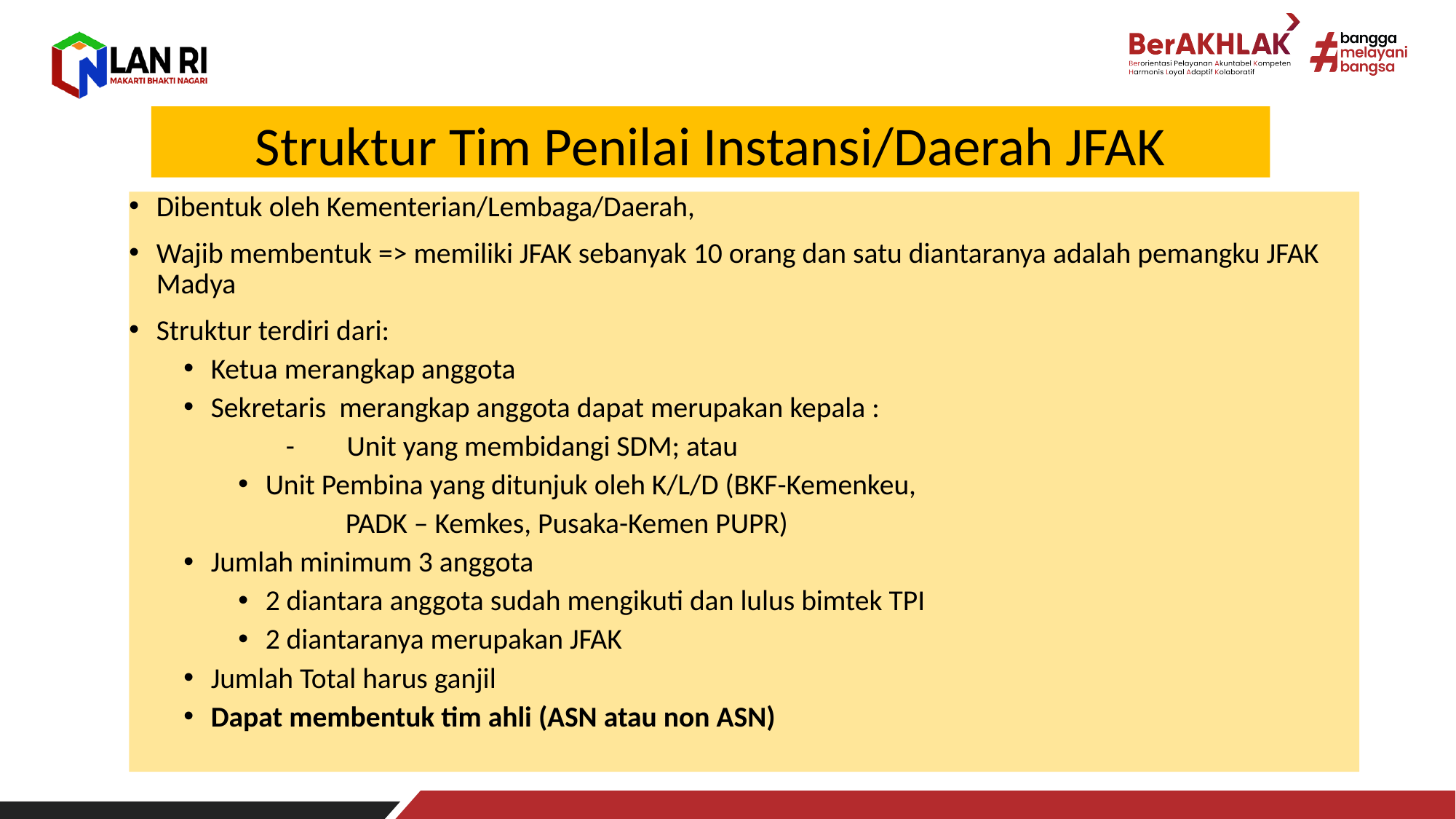

Struktur Tim Penilai Instansi/Daerah JFAK
Dibentuk oleh Kementerian/Lembaga/Daerah,
Wajib membentuk => memiliki JFAK sebanyak 10 orang dan satu diantaranya adalah pemangku JFAK Madya
Struktur terdiri dari:
Ketua merangkap anggota
Sekretaris  merangkap anggota dapat merupakan kepala :
           -        Unit yang membidangi SDM; atau
Unit Pembina yang ditunjuk oleh K/L/D (BKF-Kemenkeu,
         PADK – Kemkes, Pusaka-Kemen PUPR)
Jumlah minimum 3 anggota
2 diantara anggota sudah mengikuti dan lulus bimtek TPI
2 diantaranya merupakan JFAK
Jumlah Total harus ganjil
Dapat membentuk tim ahli (ASN atau non ASN)